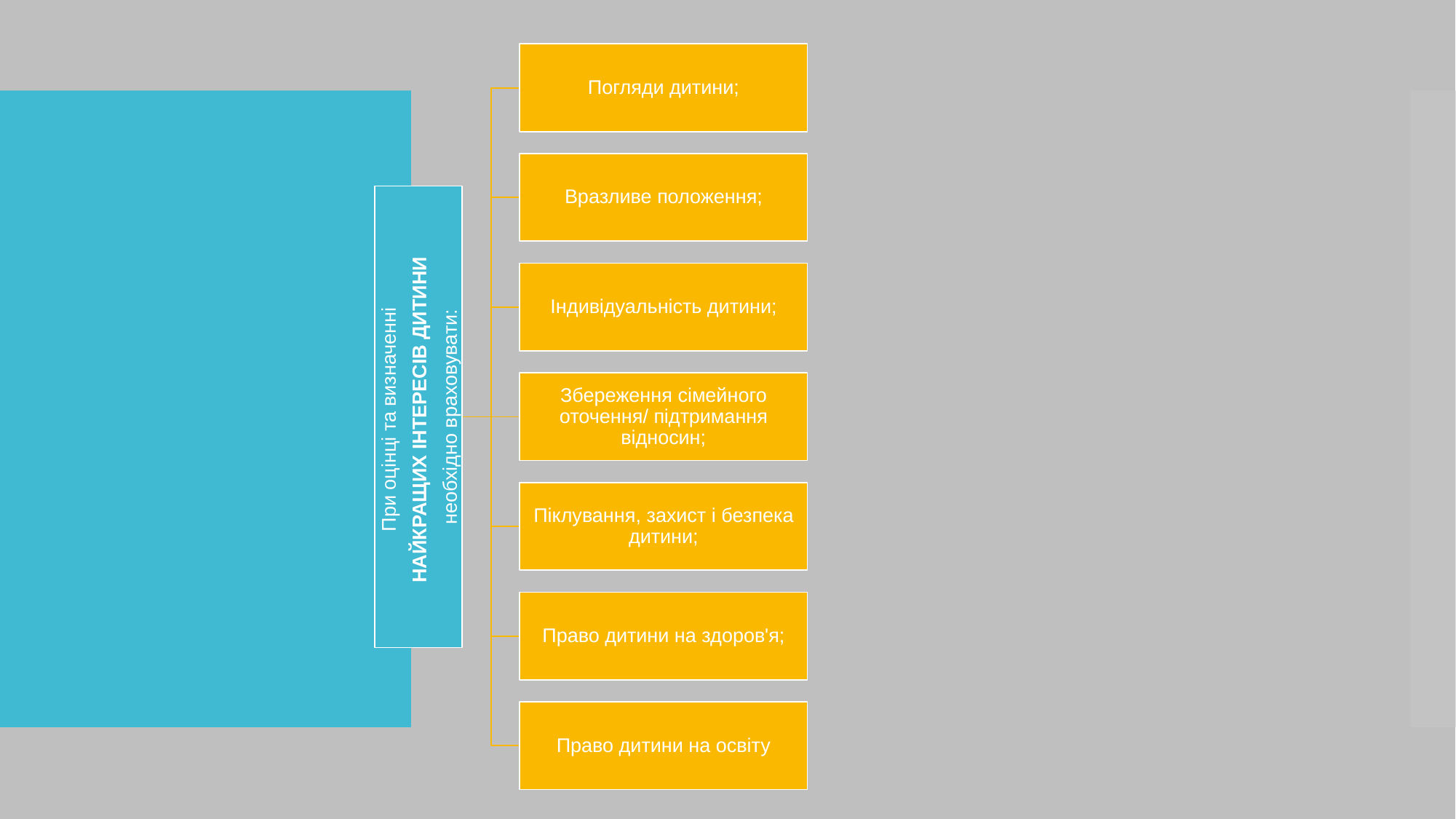

При оцінці та визначенні
НАЙКРАЩИХ ІНТЕРЕСІВ ДИТИНИ
необхідно враховувати:
Погляди дитини;
Вразливе положення;
Індивідуальність дитини;
Збереження сімейного оточення/ підтримання відносин;
Піклування, захист і безпека дитини;
Право дитини на здоров'я;
Право дитини на освіту